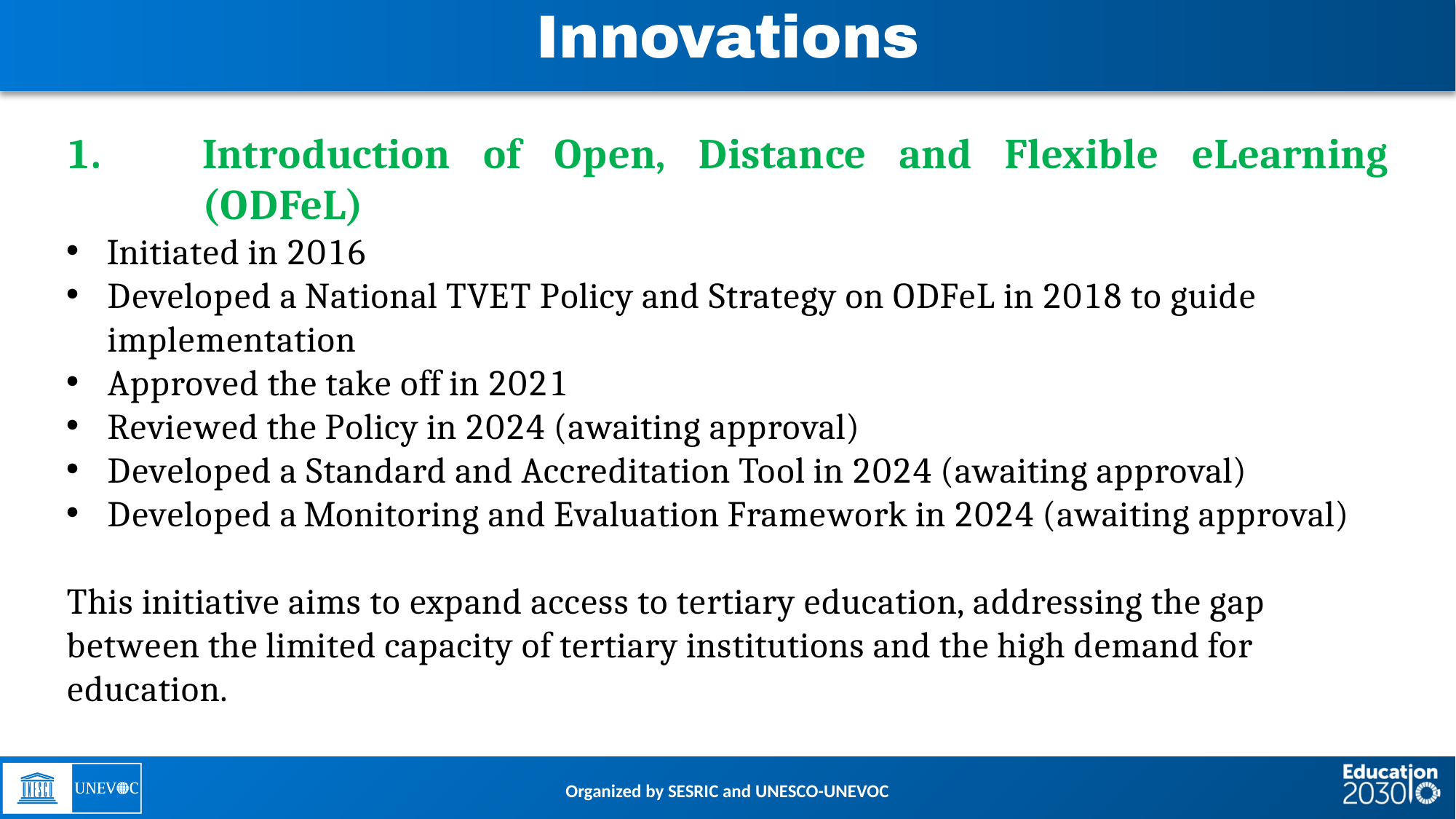

# Innovations
Introduction of Open, Distance and Flexible eLearning (ODFeL)
Initiated in 2016
Developed a National TVET Policy and Strategy on ODFeL in 2018 to guide implementation
Approved the take off in 2021
Reviewed the Policy in 2024 (awaiting approval)
Developed a Standard and Accreditation Tool in 2024 (awaiting approval)
Developed a Monitoring and Evaluation Framework in 2024 (awaiting approval)

This initiative aims to expand access to tertiary education, addressing the gap between the limited capacity of tertiary institutions and the high demand for education.